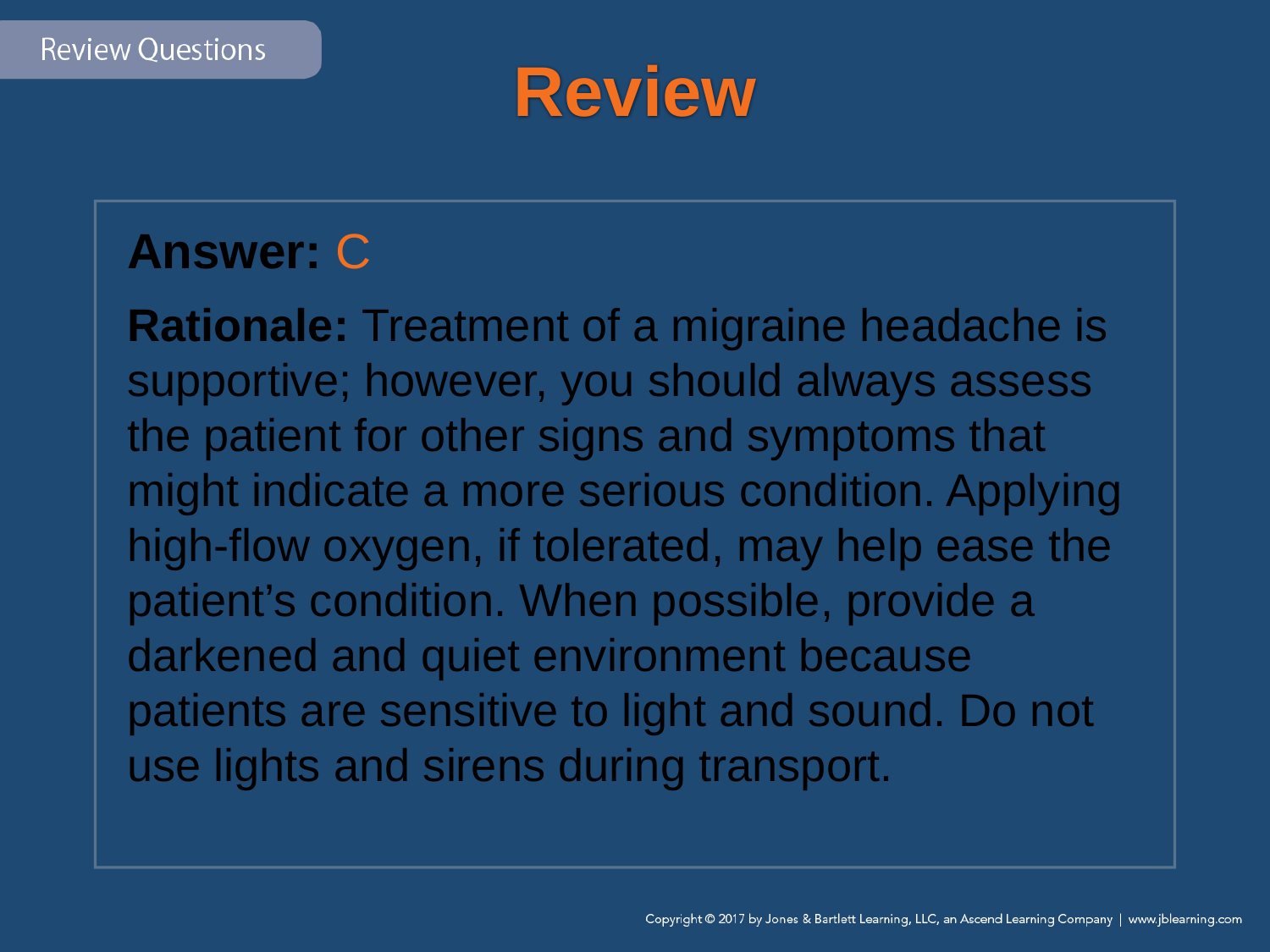

# Review
Answer: C
Rationale: Treatment of a migraine headache is supportive; however, you should always assess the patient for other signs and symptoms that might indicate a more serious condition. Applying high-flow oxygen, if tolerated, may help ease the patient’s condition. When possible, provide a darkened and quiet environment because patients are sensitive to light and sound. Do not use lights and sirens during transport.